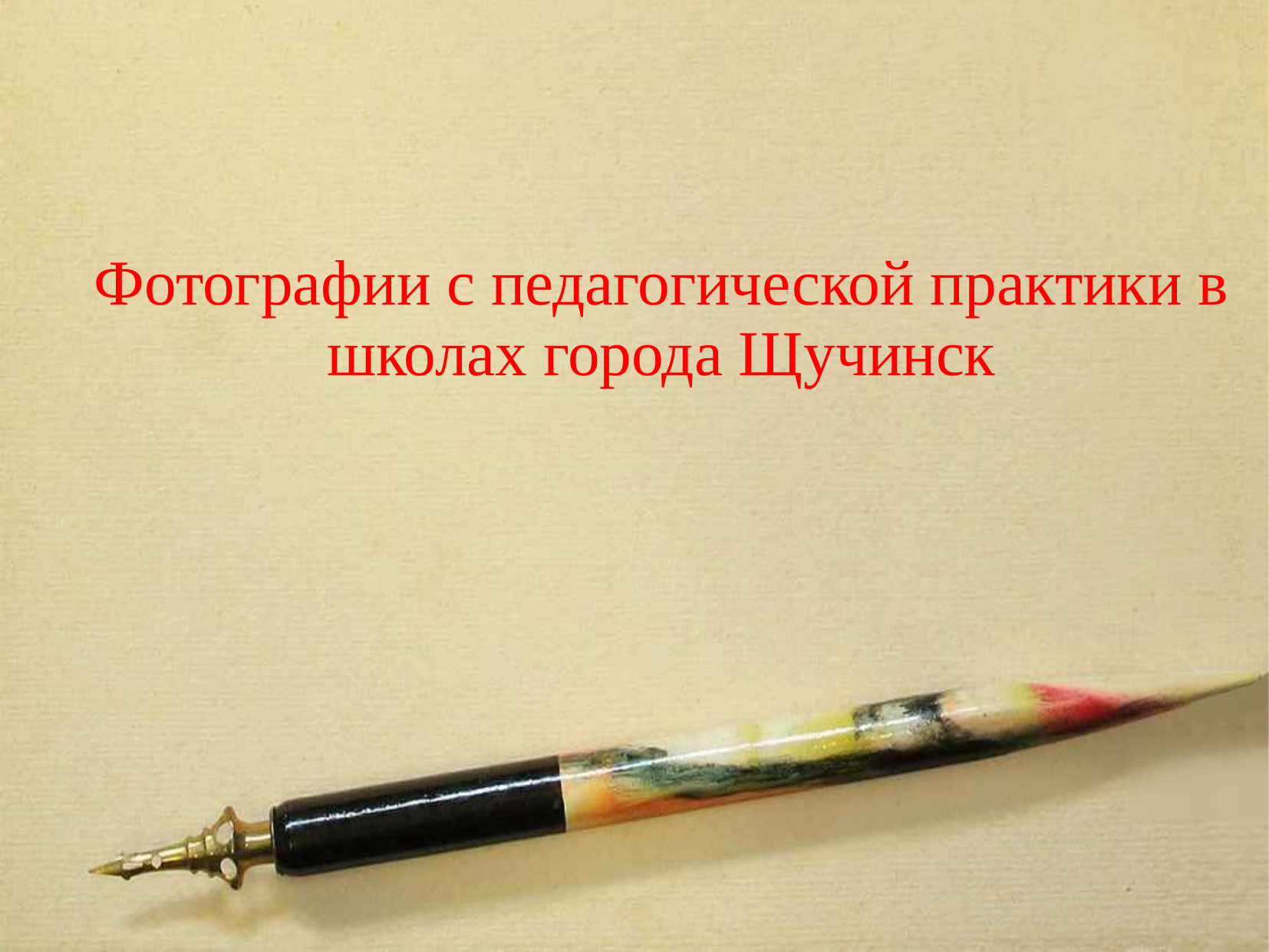

Фотографии с педагогической практики в школах города Щучинск